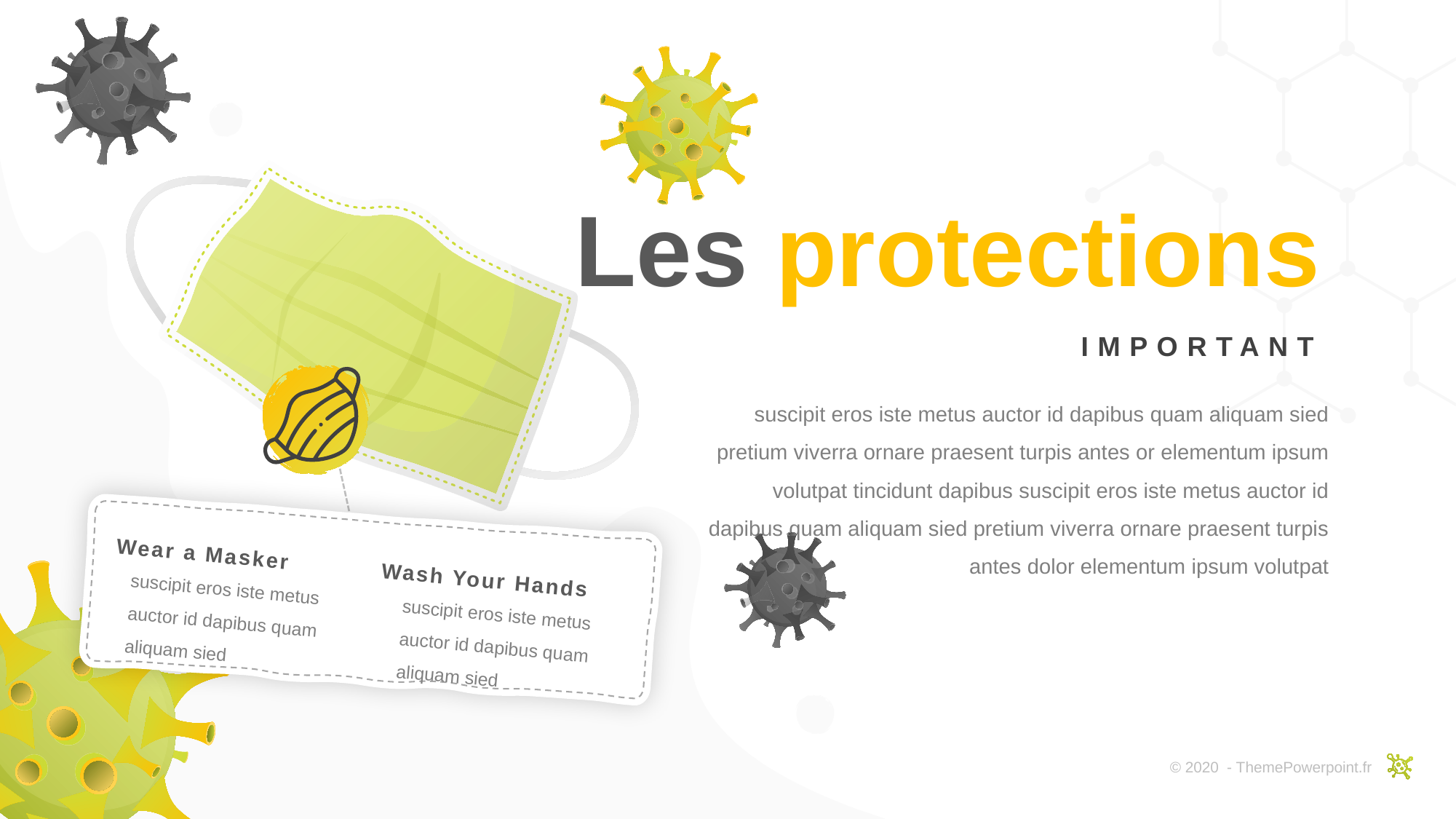

Les protections
IMPORTANT

suscipit eros iste metus auctor id dapibus quam aliquam sied pretium viverra ornare praesent turpis antes or elementum ipsum volutpat tincidunt dapibus suscipit eros iste metus auctor id dapibus quam aliquam sied pretium viverra ornare praesent turpis antes dolor elementum ipsum volutpat

Wear a Masker

Wash Your Hands
suscipit eros iste metus auctor id dapibus quam aliquam sied
suscipit eros iste metus auctor id dapibus quam aliquam sied